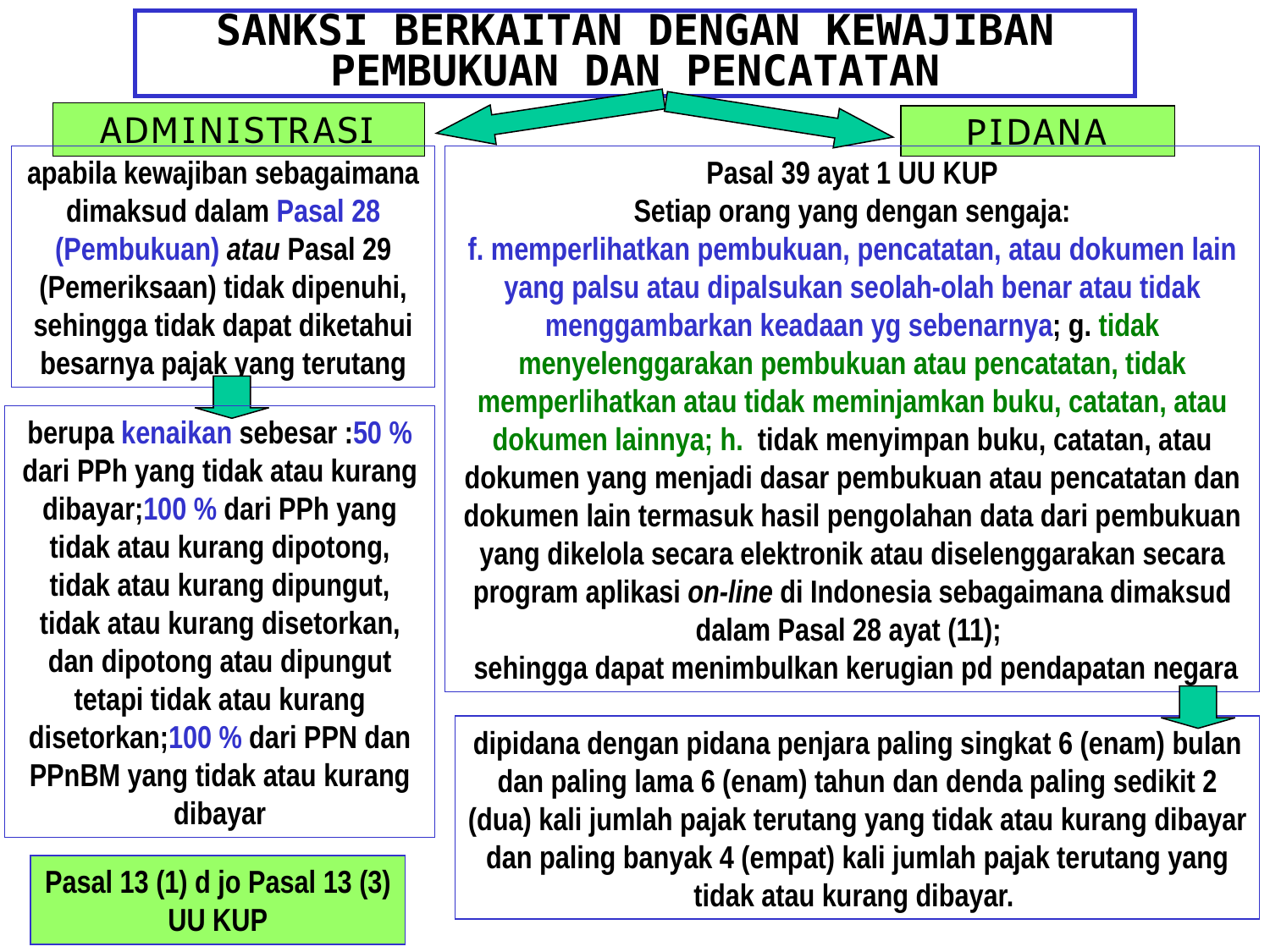

# SANKSI BERKAITAN DENGAN KEWAJIBAN PEMBUKUAN DAN PENCATATAN

ADMINISTRASI
PIDANA
apabila kewajiban sebagaimana dimaksud dalam Pasal 28 (Pembukuan) atau Pasal 29 (Pemeriksaan) tidak dipenuhi, sehingga tidak dapat diketahui besarnya pajak yang terutang
Pasal 39 ayat 1 UU KUP
Setiap orang yang dengan sengaja:
f. memperlihatkan pembukuan, pencatatan, atau dokumen lain yang palsu atau dipalsukan seolah-olah benar atau tidak menggambarkan keadaan yg sebenarnya; g. tidak menyelenggarakan pembukuan atau pencatatan, tidak memperlihatkan atau tidak meminjamkan buku, catatan, atau dokumen lainnya; h.  tidak menyimpan buku, catatan, atau dokumen yang menjadi dasar pembukuan atau pencatatan dan dokumen lain termasuk hasil pengolahan data dari pembukuan yang dikelola secara elektronik atau diselenggarakan secara program aplikasi on-line di Indonesia sebagaimana dimaksud dalam Pasal 28 ayat (11);
 sehingga dapat menimbulkan kerugian pd pendapatan negara

berupa kenaikan sebesar :50 % dari PPh yang tidak atau kurang dibayar;100 % dari PPh yang tidak atau kurang dipotong, tidak atau kurang dipungut, tidak atau kurang disetorkan, dan dipotong atau dipungut tetapi tidak atau kurang disetorkan;100 % dari PPN dan PPnBM yang tidak atau kurang dibayar

dipidana dengan pidana penjara paling singkat 6 (enam) bulan dan paling lama 6 (enam) tahun dan denda paling sedikit 2 (dua) kali jumlah pajak terutang yang tidak atau kurang dibayar dan paling banyak 4 (empat) kali jumlah pajak terutang yang tidak atau kurang dibayar.
Pasal 13 (1) d jo Pasal 13 (3) UU KUP